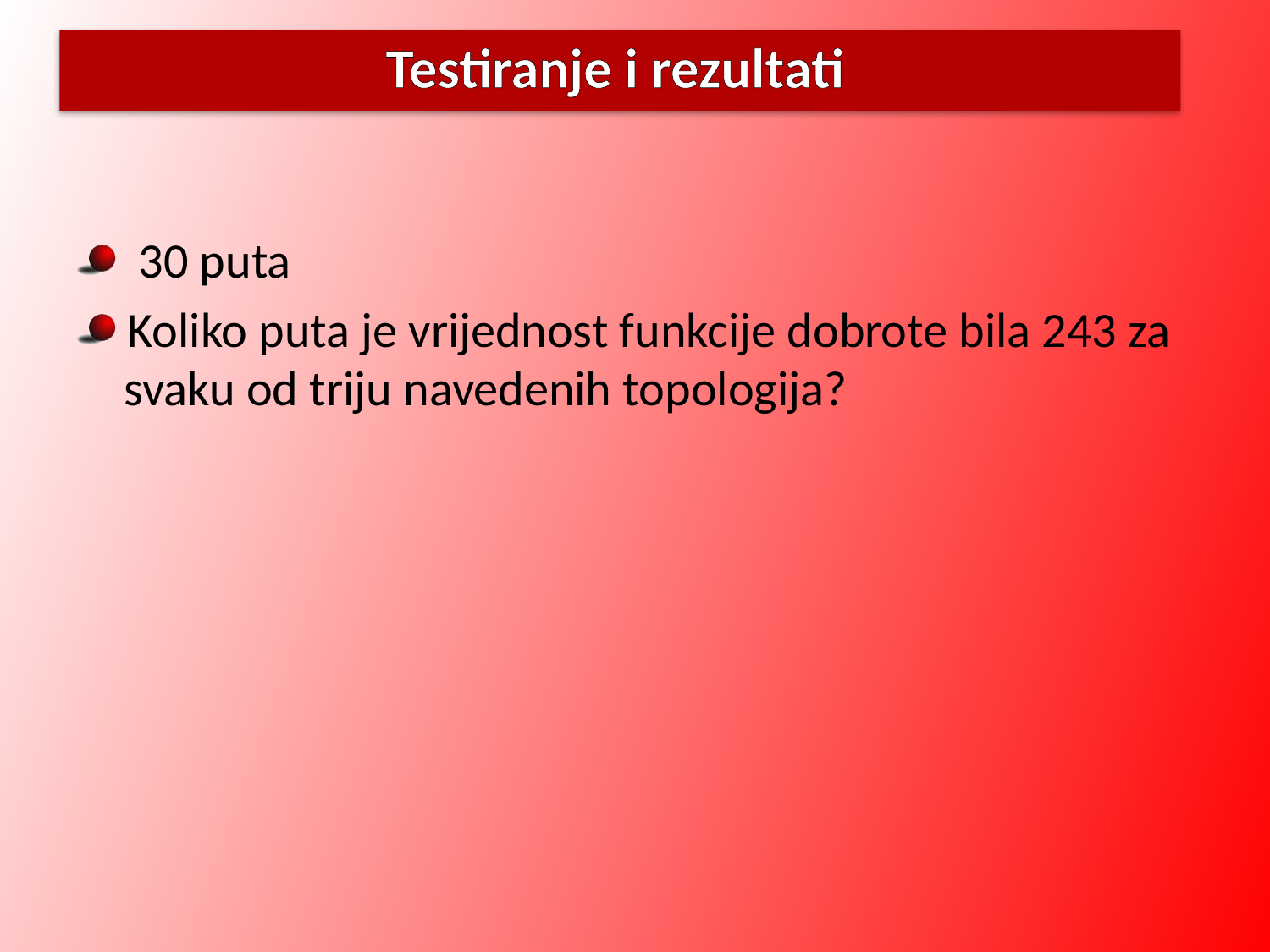

# Testiranje i rezultati
 30 puta
Koliko puta je vrijednost funkcije dobrote bila 243 za svaku od triju navedenih topologija?